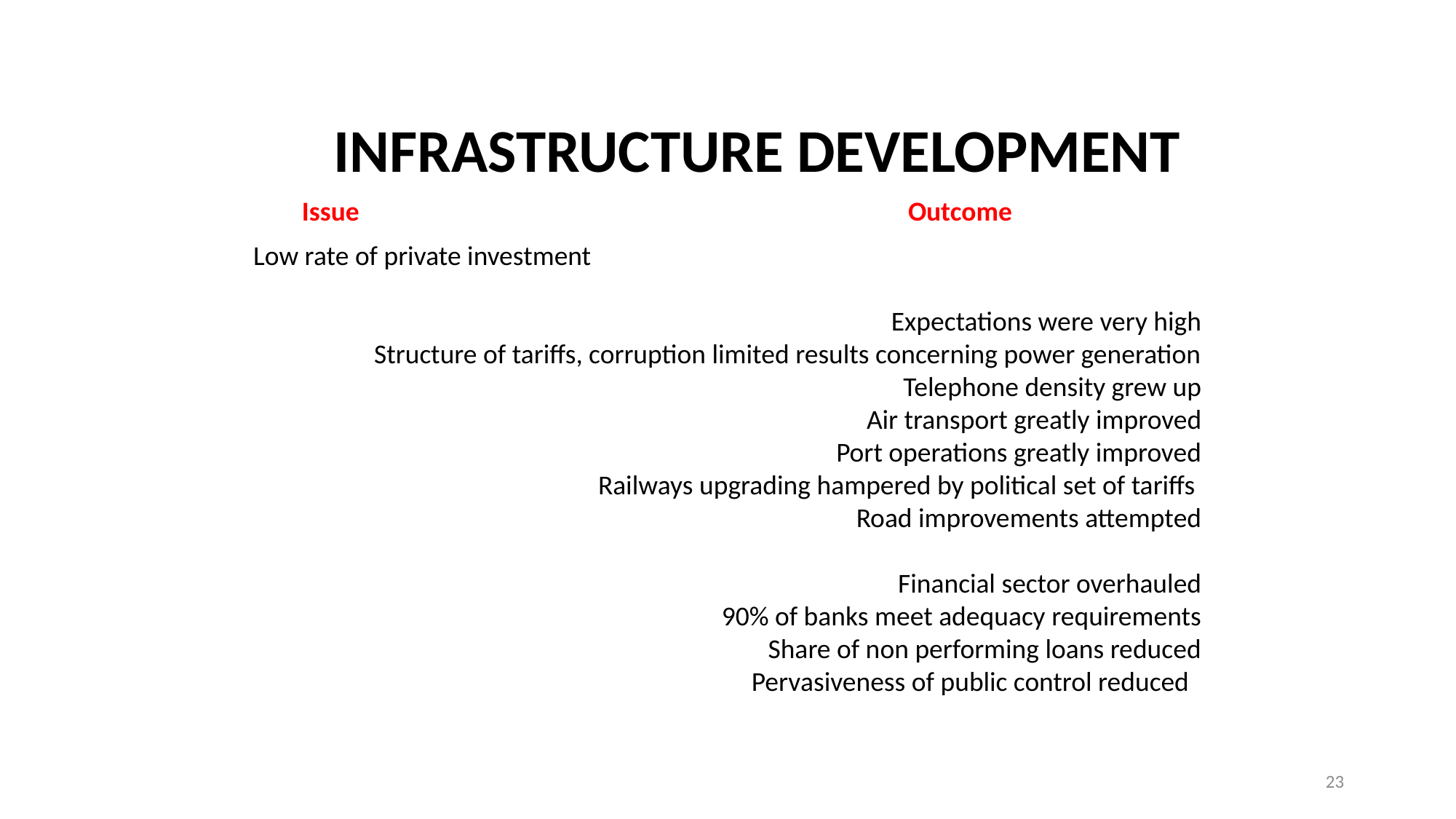

INFRASTRUCTURE DEVELOPMENT
Issue                                                                                         Outcome
Low rate of private investment

Expectations were very high
Structure of tariffs, corruption limited results concerning power generation
	Telephone density grew up
Air transport greatly improved
Port operations greatly improved
Railways upgrading hampered by political set of tariffs
Road improvements attempted

Financial sector overhauled
90% of banks meet adequacy requirements
Share of non performing loans reduced
Pervasiveness of public control reduced

23